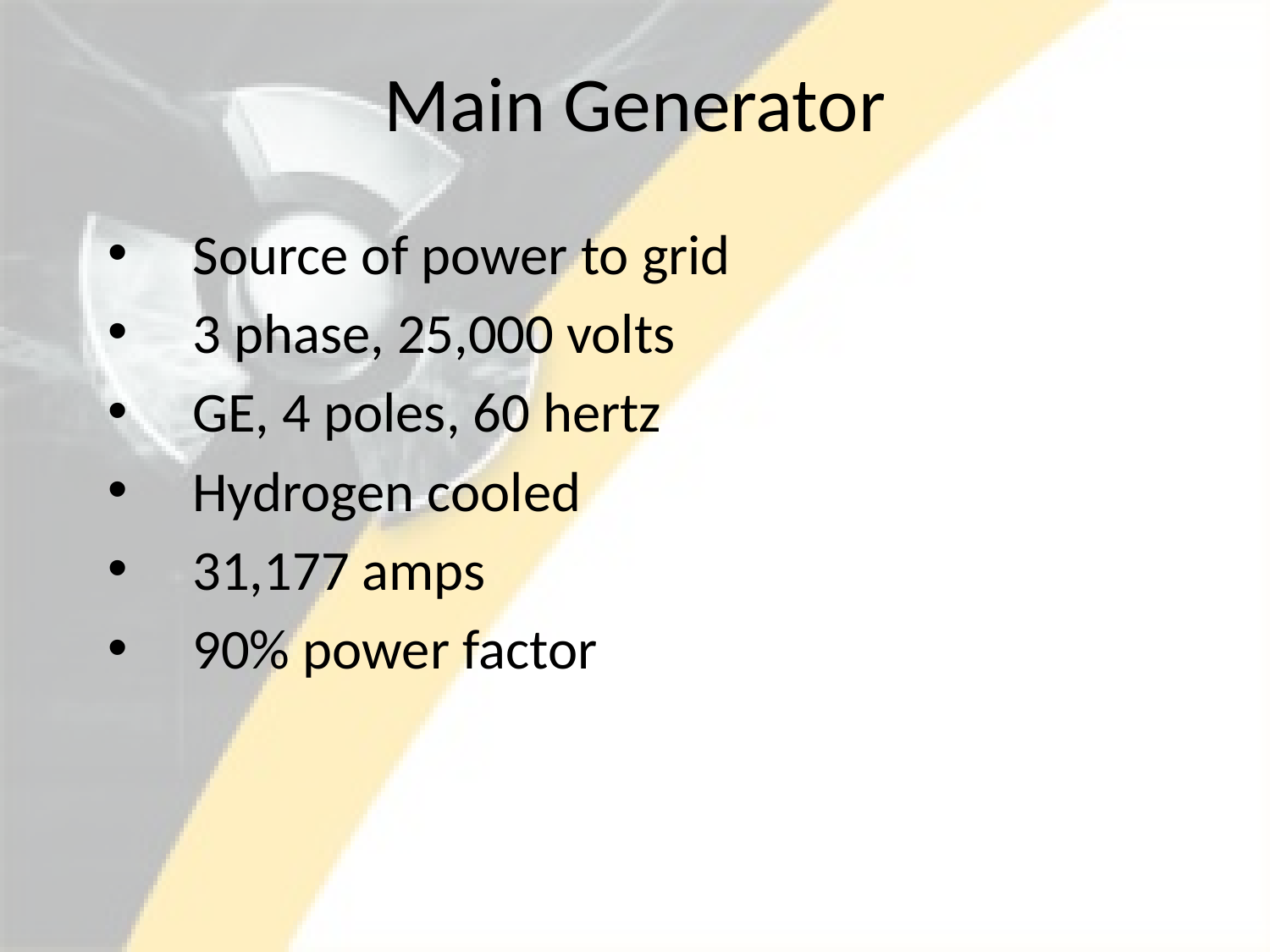

# Main Generator
Source of power to grid
3 phase, 25,000 volts
GE, 4 poles, 60 hertz
Hydrogen cooled
31,177 amps
90% power factor